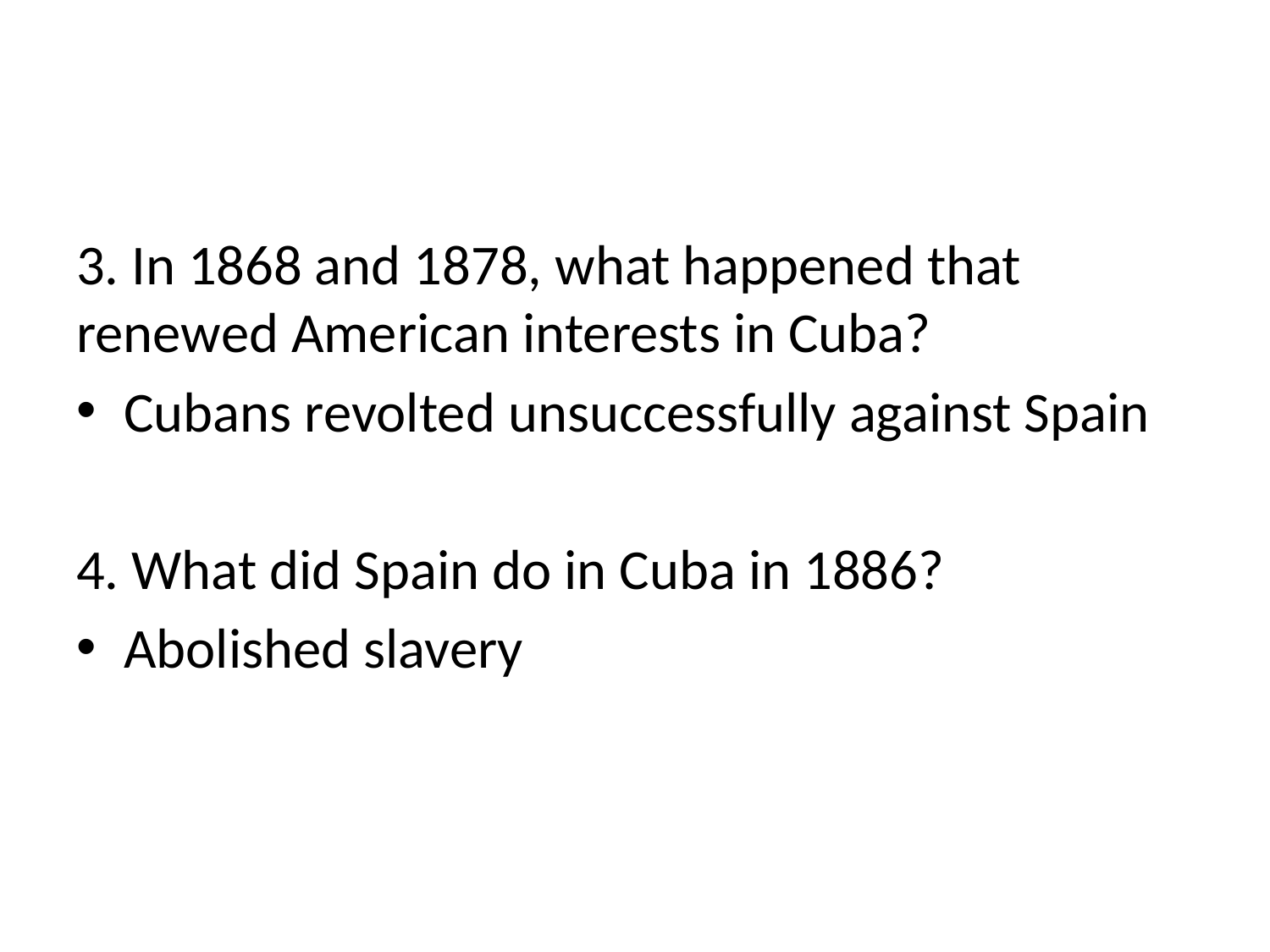

#
3. In 1868 and 1878, what happened that renewed American interests in Cuba?
Cubans revolted unsuccessfully against Spain

4. What did Spain do in Cuba in 1886?
Abolished slavery